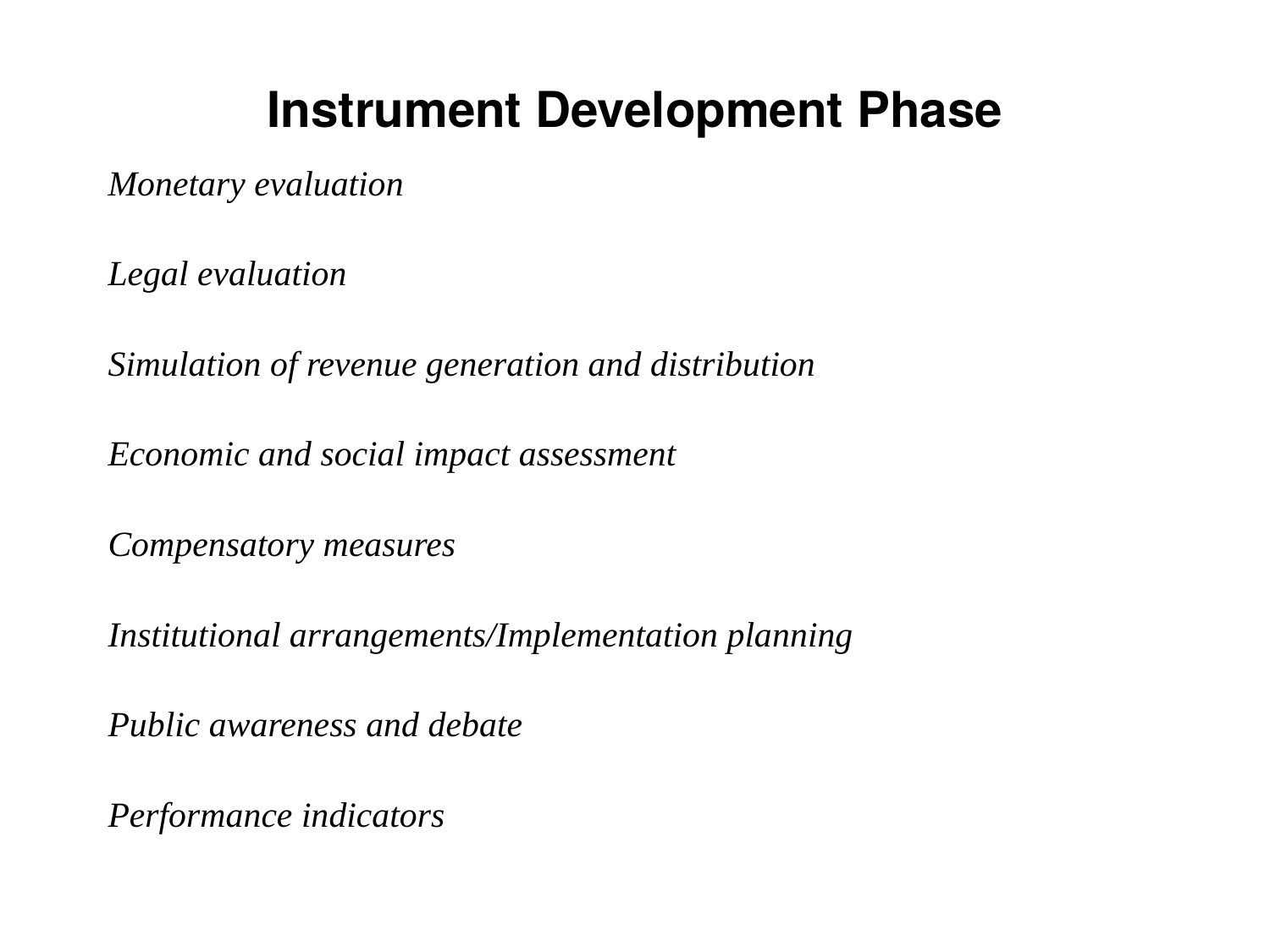

# Instrument Development Phase
Monetary evaluation

Legal evaluation

Simulation of revenue generation and distribution

Economic and social impact assessment

Compensatory measures

Institutional arrangements/Implementation planning

Public awareness and debate

Performance indicators